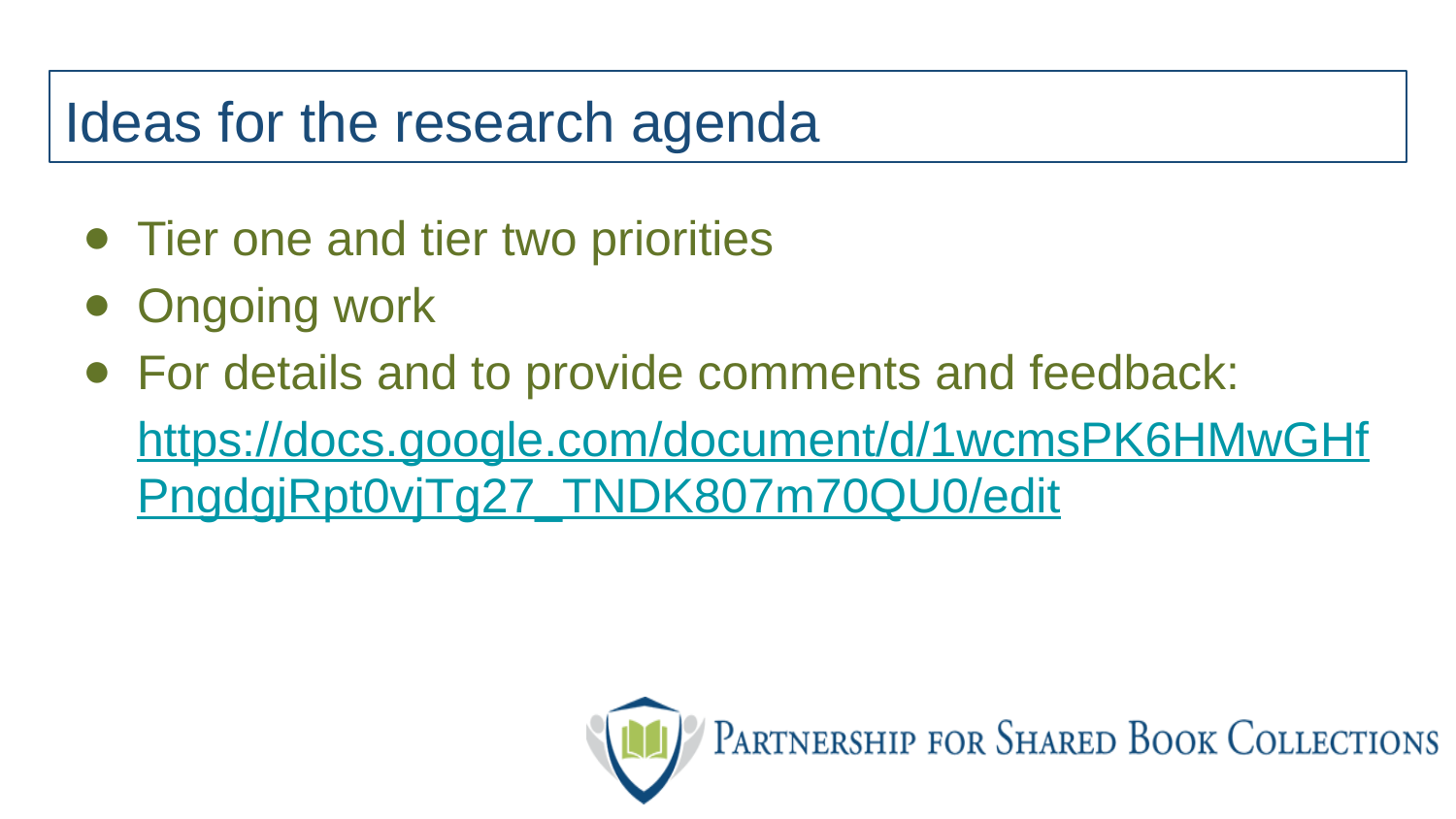

# Ideas for the research agenda
Tier one and tier two priorities
Ongoing work
For details and to provide comments and feedback: https://docs.google.com/document/d/1wcmsPK6HMwGHfPngdgjRpt0vjTg27_TNDK807m70QU0/edit